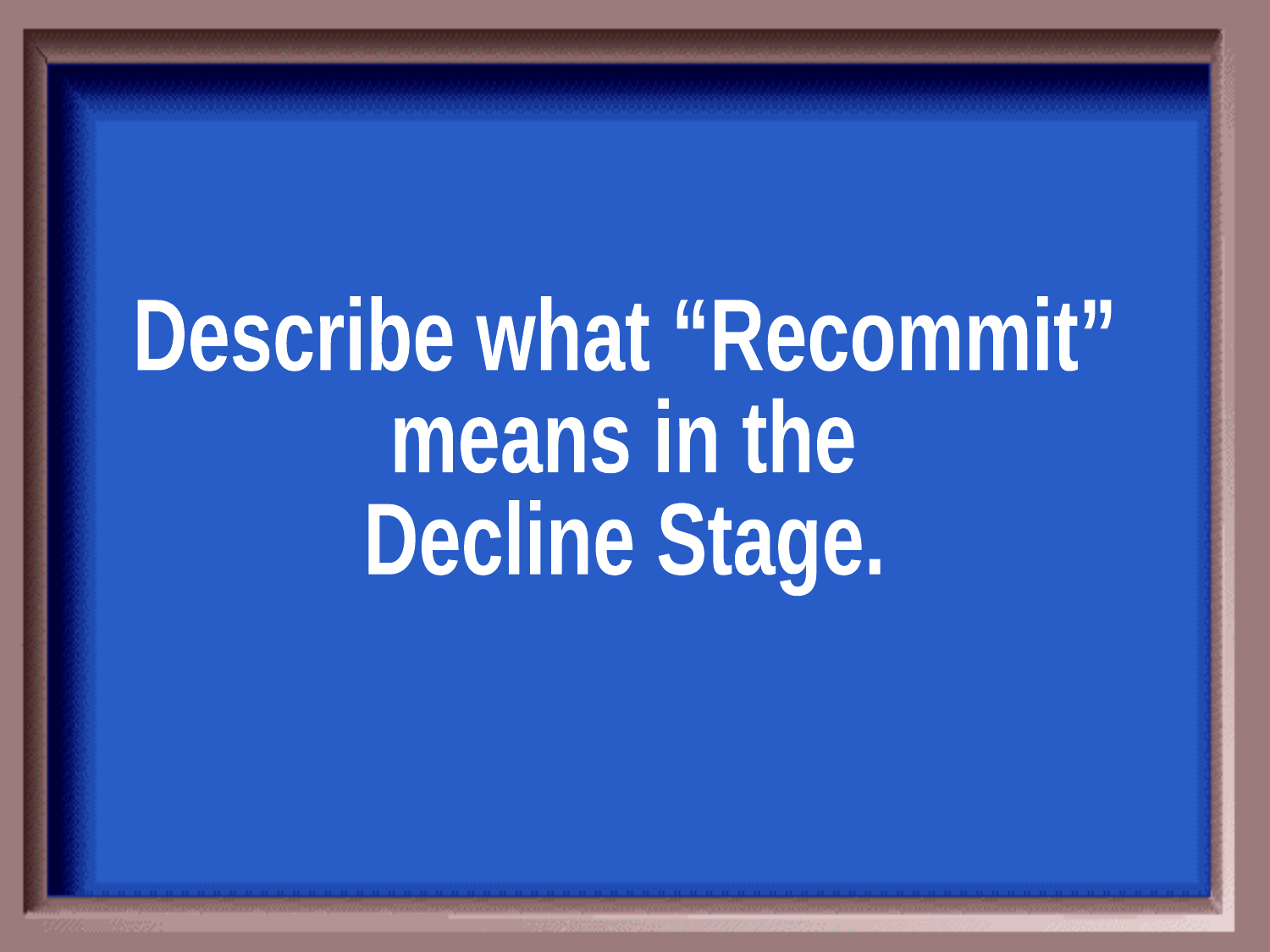

Describe what “Recommit”
means in the
Decline Stage.